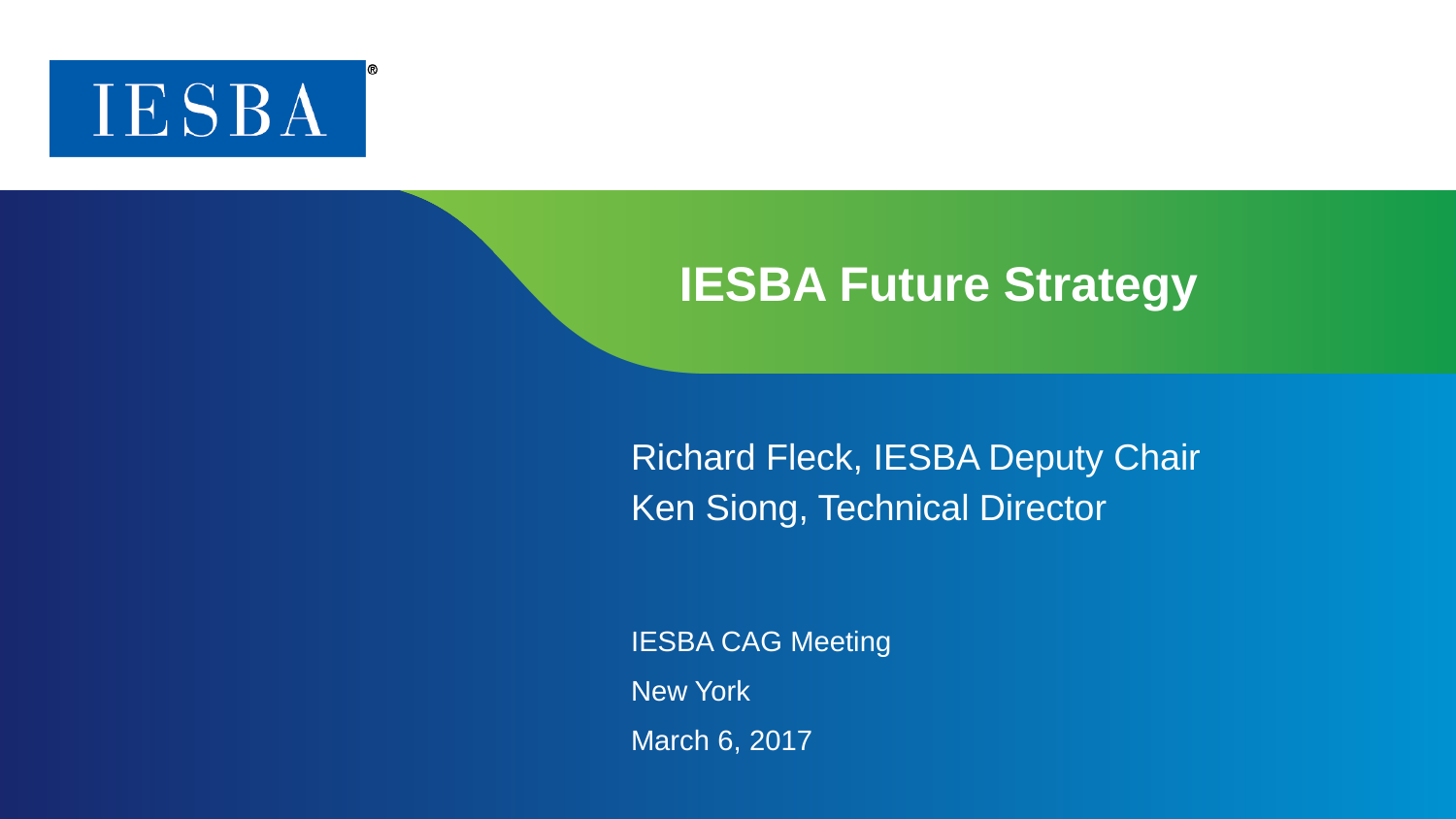

# IESBA Future Strategy
Richard Fleck, IESBA Deputy Chair
Ken Siong, Technical Director
IESBA CAG Meeting
New York
March 6, 2017